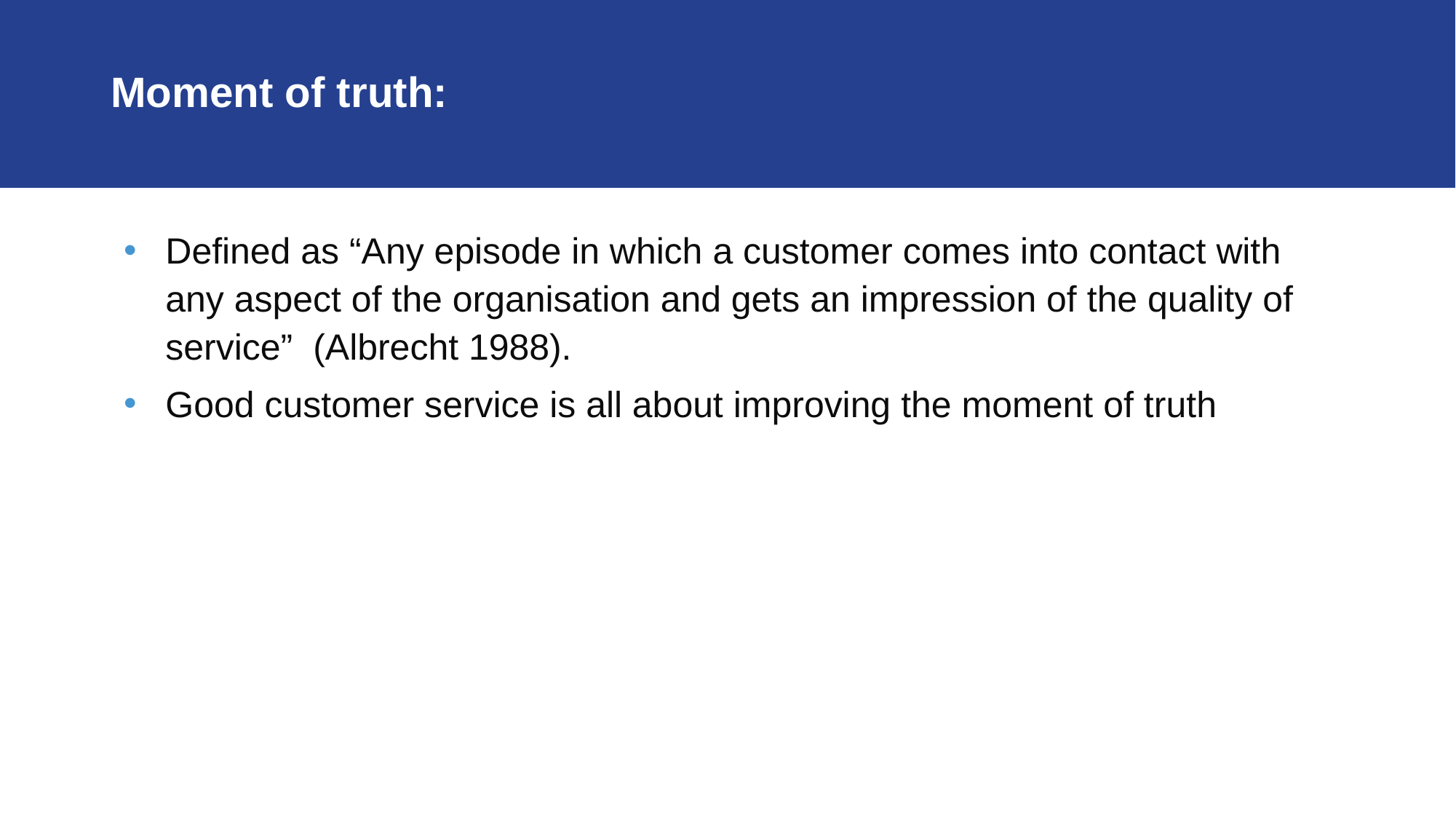

# Moment of truth:
Defined as “Any episode in which a customer comes into contact with any aspect of the organisation and gets an impression of the quality of service”  (Albrecht 1988).
Good customer service is all about improving the moment of truth